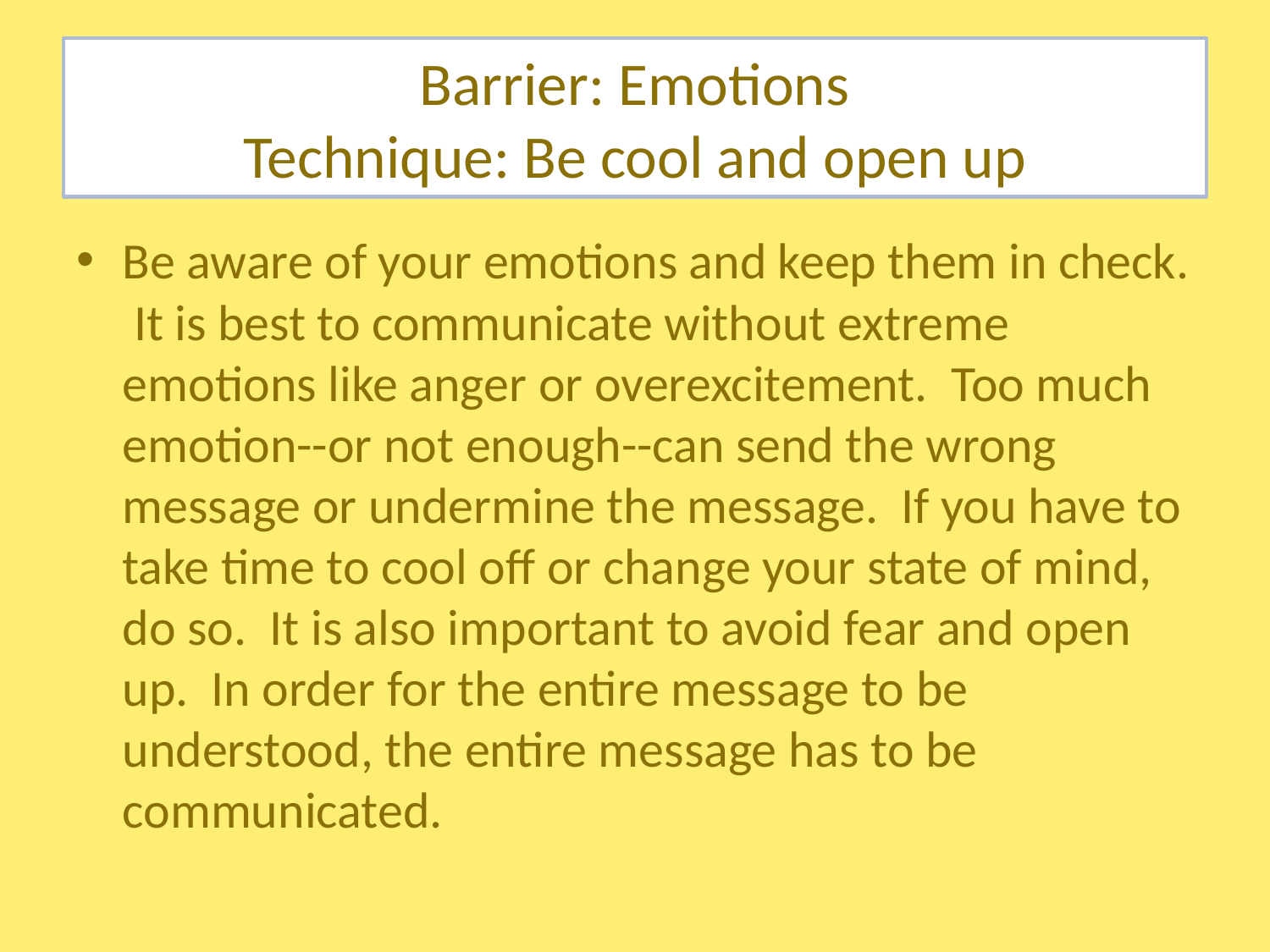

# Barrier: Emotions Technique: Be cool and open up
Be aware of your emotions and keep them in check.  It is best to communicate without extreme emotions like anger or overexcitement.  Too much emotion--or not enough--can send the wrong message or undermine the message.  If you have to take time to cool off or change your state of mind, do so.  It is also important to avoid fear and open up.  In order for the entire message to be understood, the entire message has to be communicated.